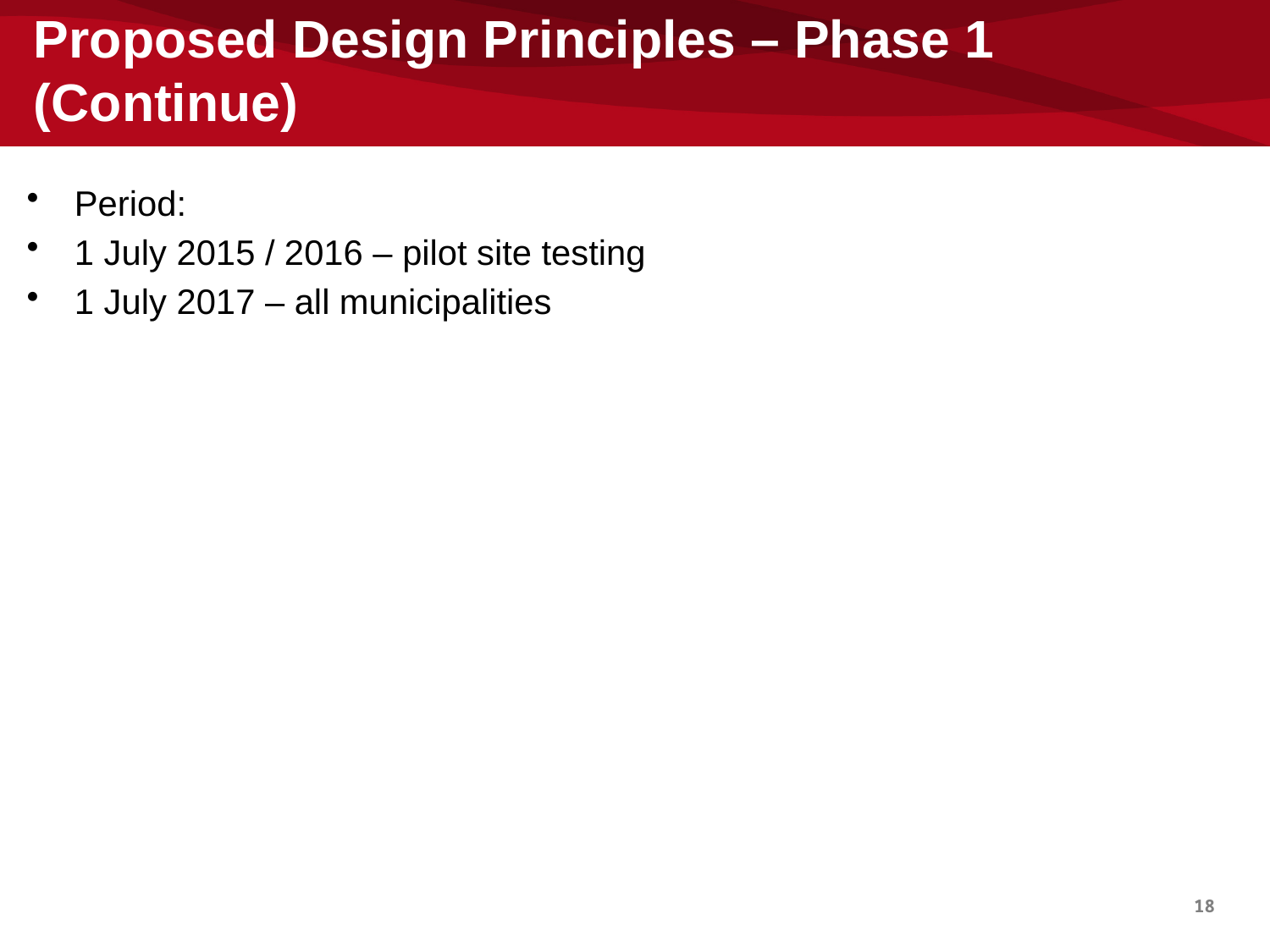

# Proposed Design Principles – Phase 1  (Continue)
Period:
1 July 2015 / 2016 – pilot site testing
1 July 2017 – all municipalities

18